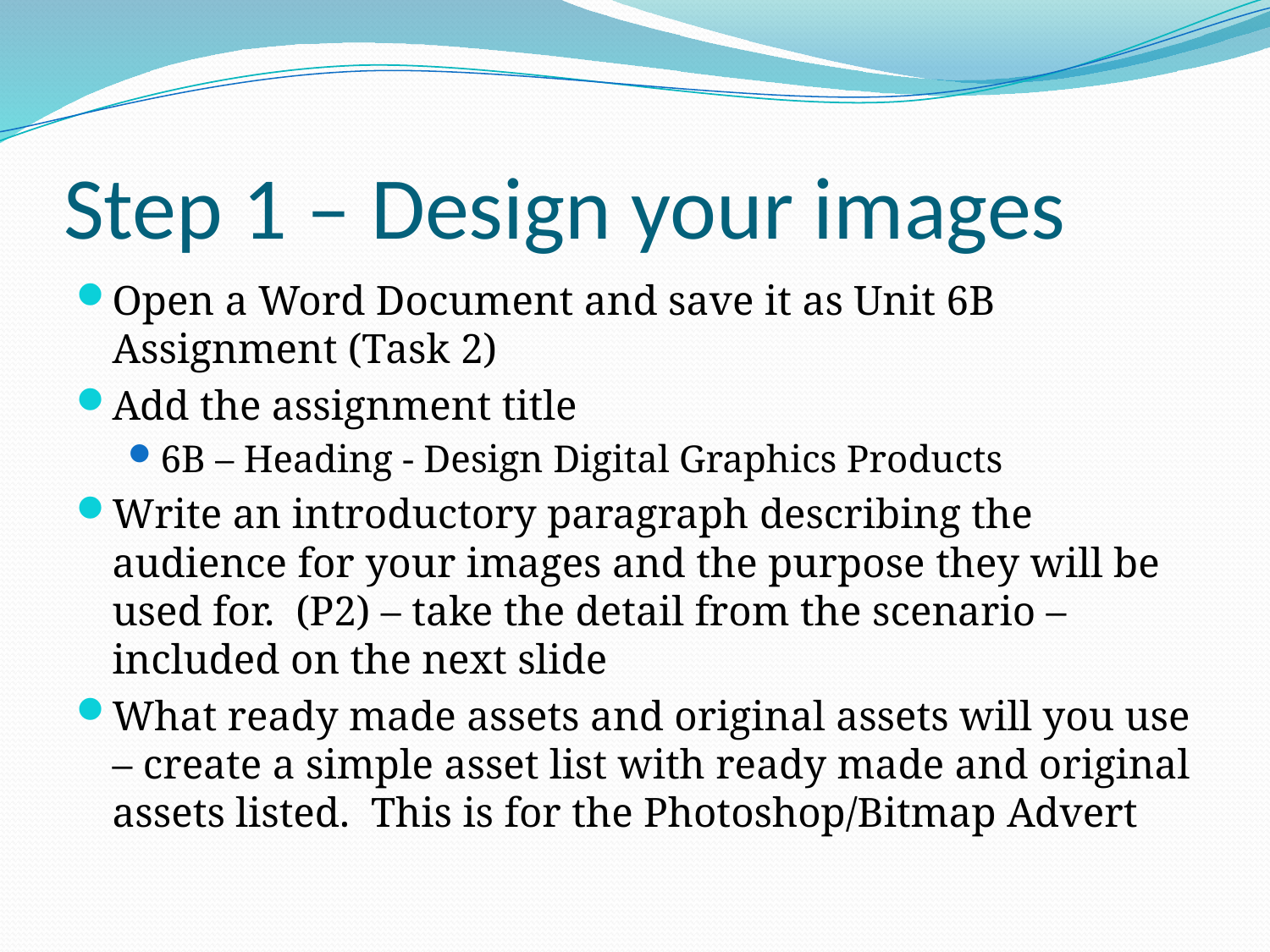

# Step 1 – Design your images
Open a Word Document and save it as Unit 6B Assignment (Task 2)
Add the assignment title
6B – Heading - Design Digital Graphics Products
Write an introductory paragraph describing the audience for your images and the purpose they will be used for.  (P2) – take the detail from the scenario – included on the next slide
What ready made assets and original assets will you use – create a simple asset list with ready made and original assets listed.  This is for the Photoshop/Bitmap Advert